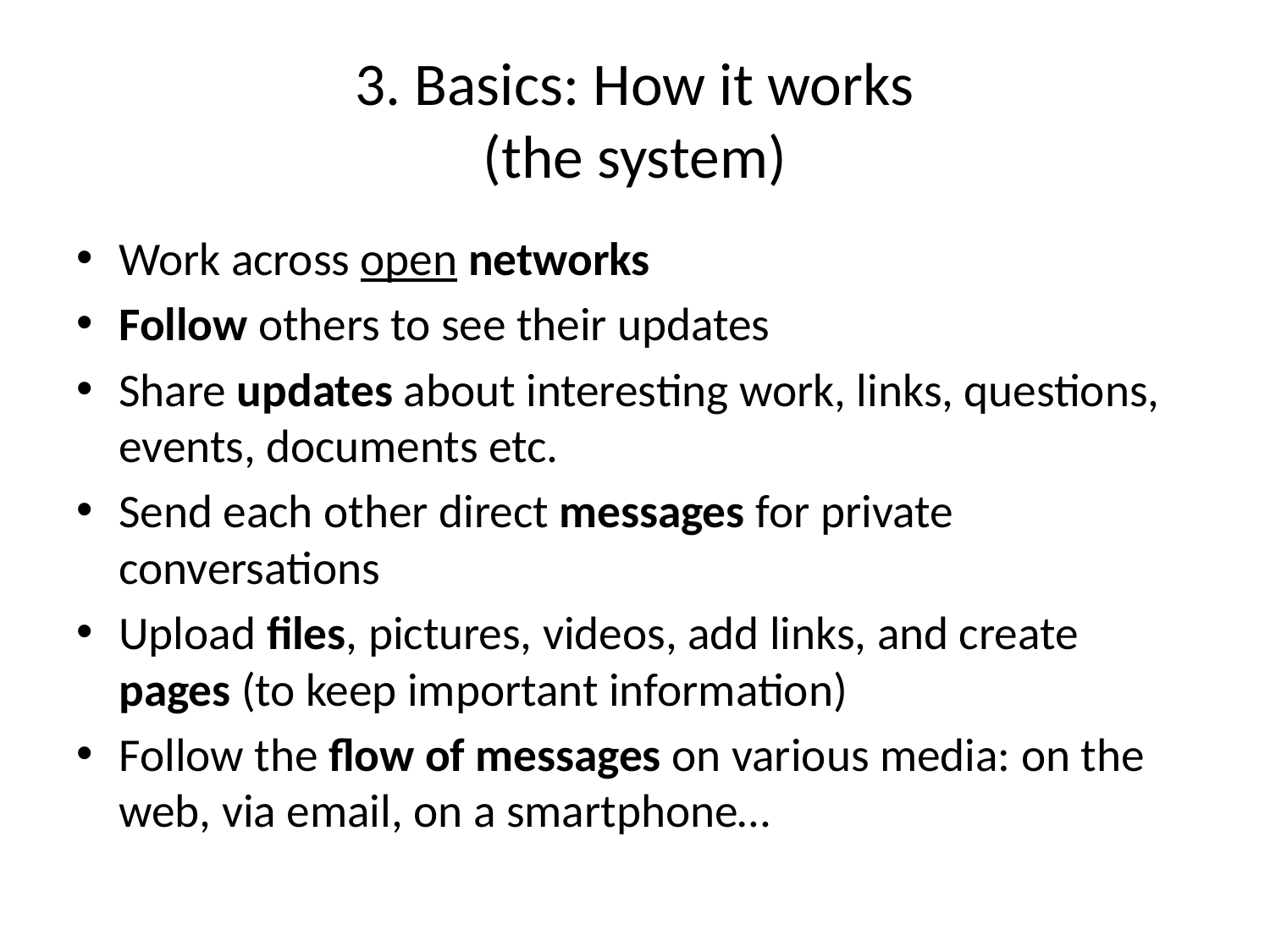

# 3. Basics: How it works (the system)
Work across open networks
Follow others to see their updates
Share updates about interesting work, links, questions, events, documents etc.
Send each other direct messages for private conversations
Upload files, pictures, videos, add links, and create pages (to keep important information)
Follow the flow of messages on various media: on the web, via email, on a smartphone…